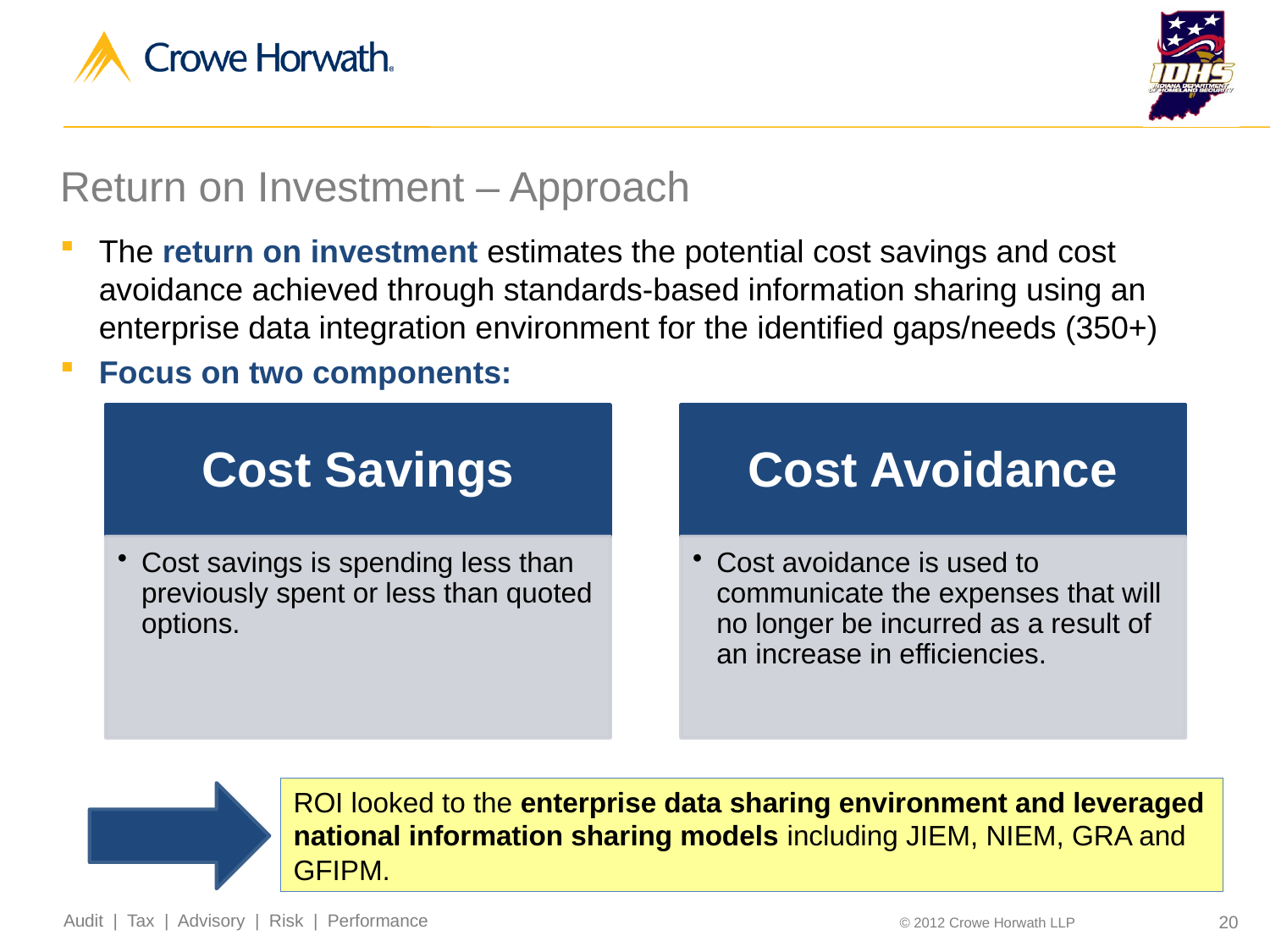

# Return on Investment – Approach
The return on investment estimates the potential cost savings and cost avoidance achieved through standards-based information sharing using an enterprise data integration environment for the identified gaps/needs (350+)
Focus on two components:
Cost Savings
Cost savings is spending less than previously spent or less than quoted options.
Cost Avoidance
Cost avoidance is used to communicate the expenses that will no longer be incurred as a result of an increase in efficiencies.
ROI looked to the enterprise data sharing environment and leveraged national information sharing models including JIEM, NIEM, GRA and GFIPM.